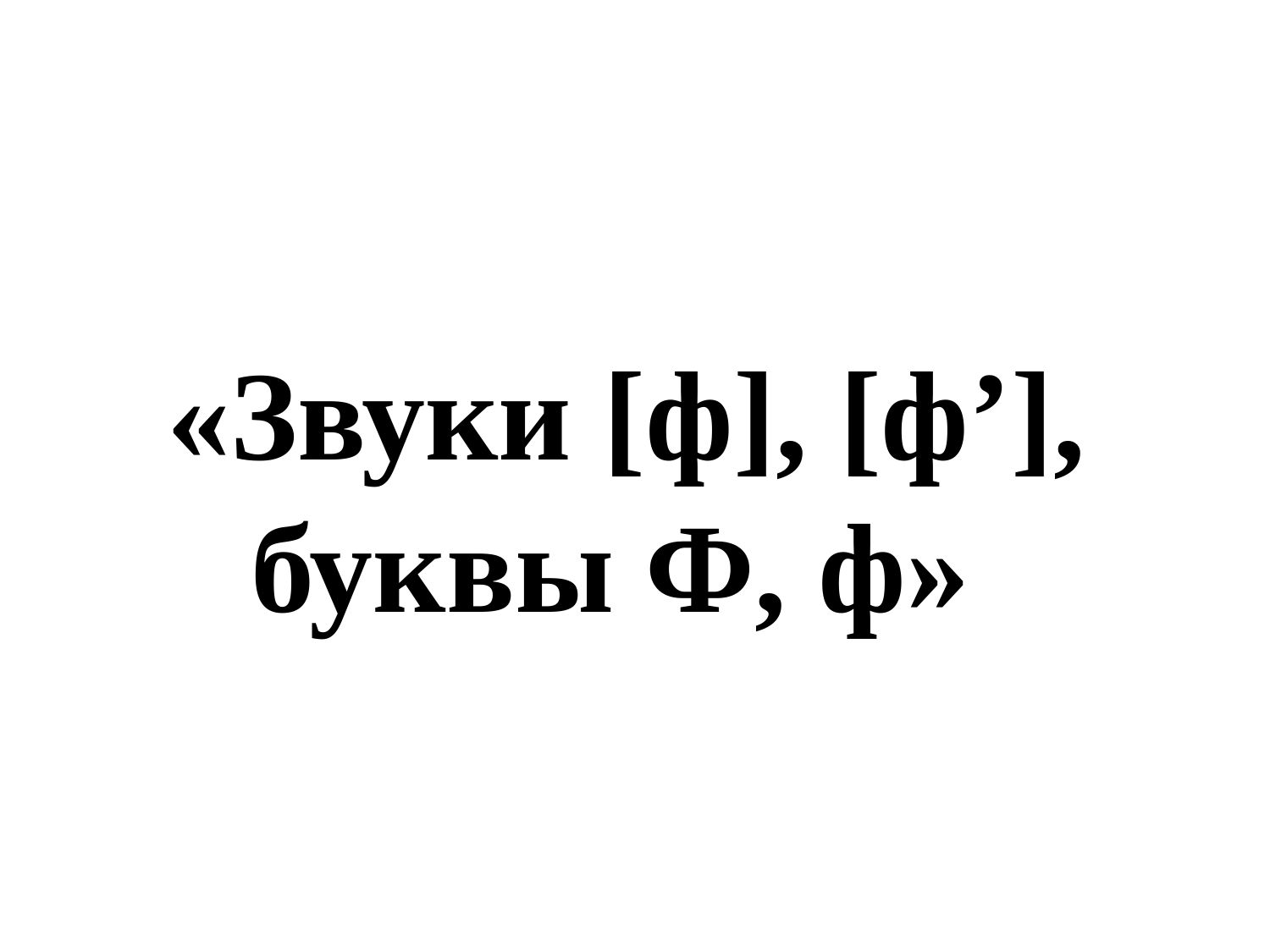

# «Звуки [ф], [ф’], буквы Ф, ф»